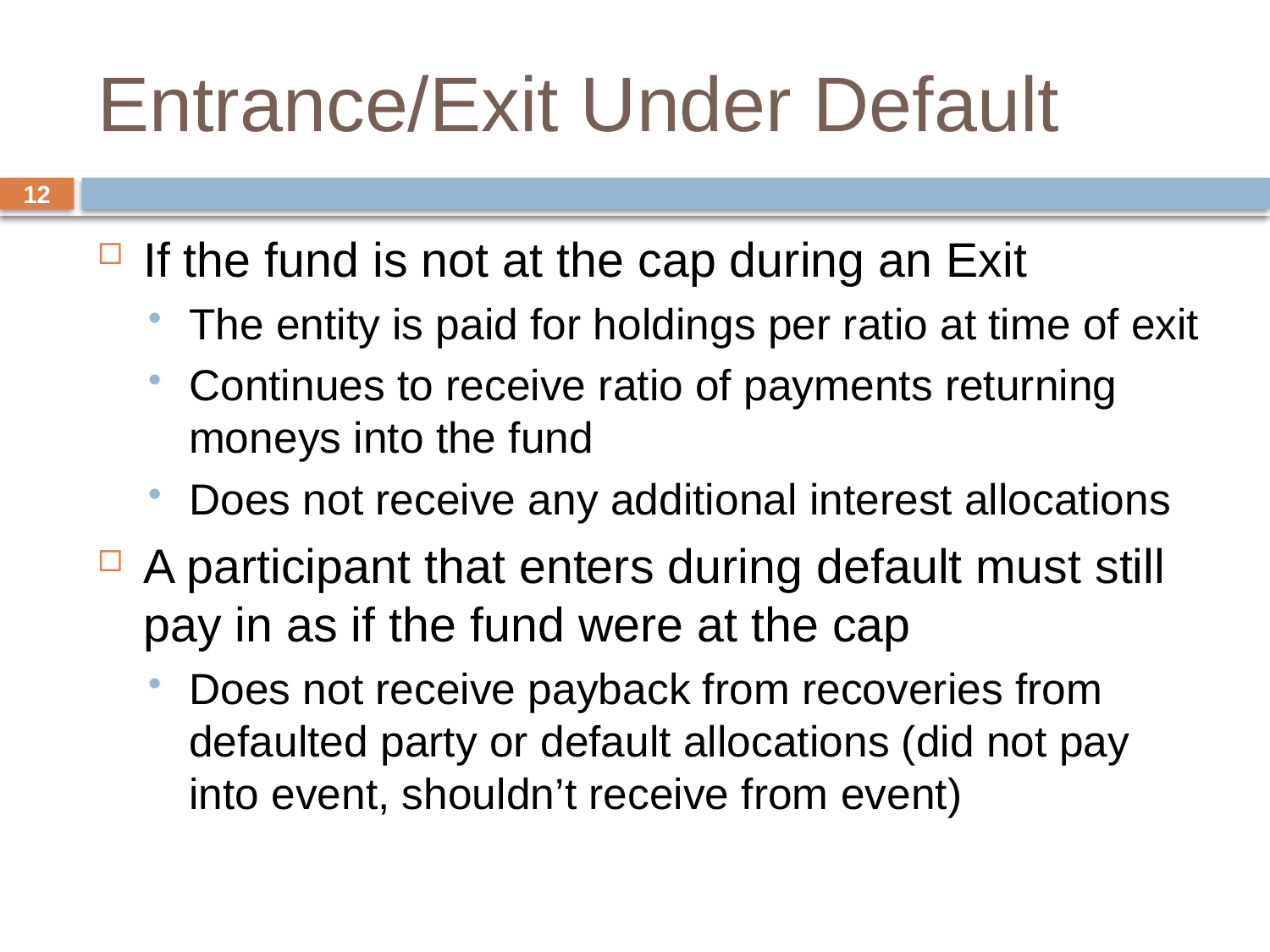

# Entrance/Exit Under Default
12
If the fund is not at the cap during an Exit
The entity is paid for holdings per ratio at time of exit
Continues to receive ratio of payments returning moneys into the fund
Does not receive any additional interest allocations
A participant that enters during default must still pay in as if the fund were at the cap
Does not receive payback from recoveries from defaulted party or default allocations (did not pay into event, shouldn’t receive from event)